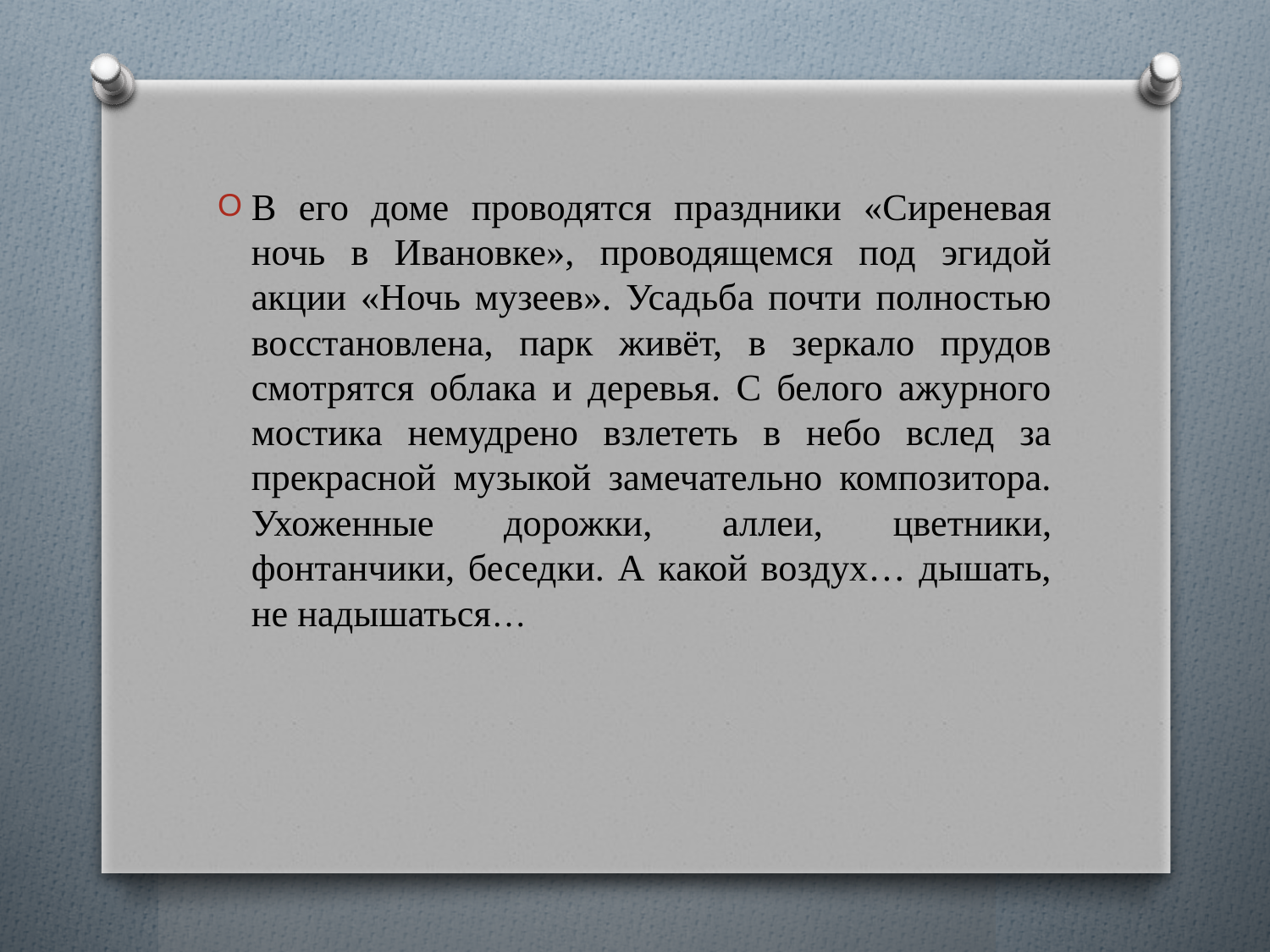

В его доме проводятся праздники «Сиреневая ночь в Ивановке», проводящемся под эгидой акции «Ночь музеев». Усадьба почти полностью восстановлена, парк живёт, в зеркало прудов смотрятся облака и деревья. С белого ажурного мостика немудрено взлететь в небо вслед за прекрасной музыкой замечательно композитора. Ухоженные дорожки, аллеи, цветники, фонтанчики, беседки. А какой воздух… дышать, не надышаться…